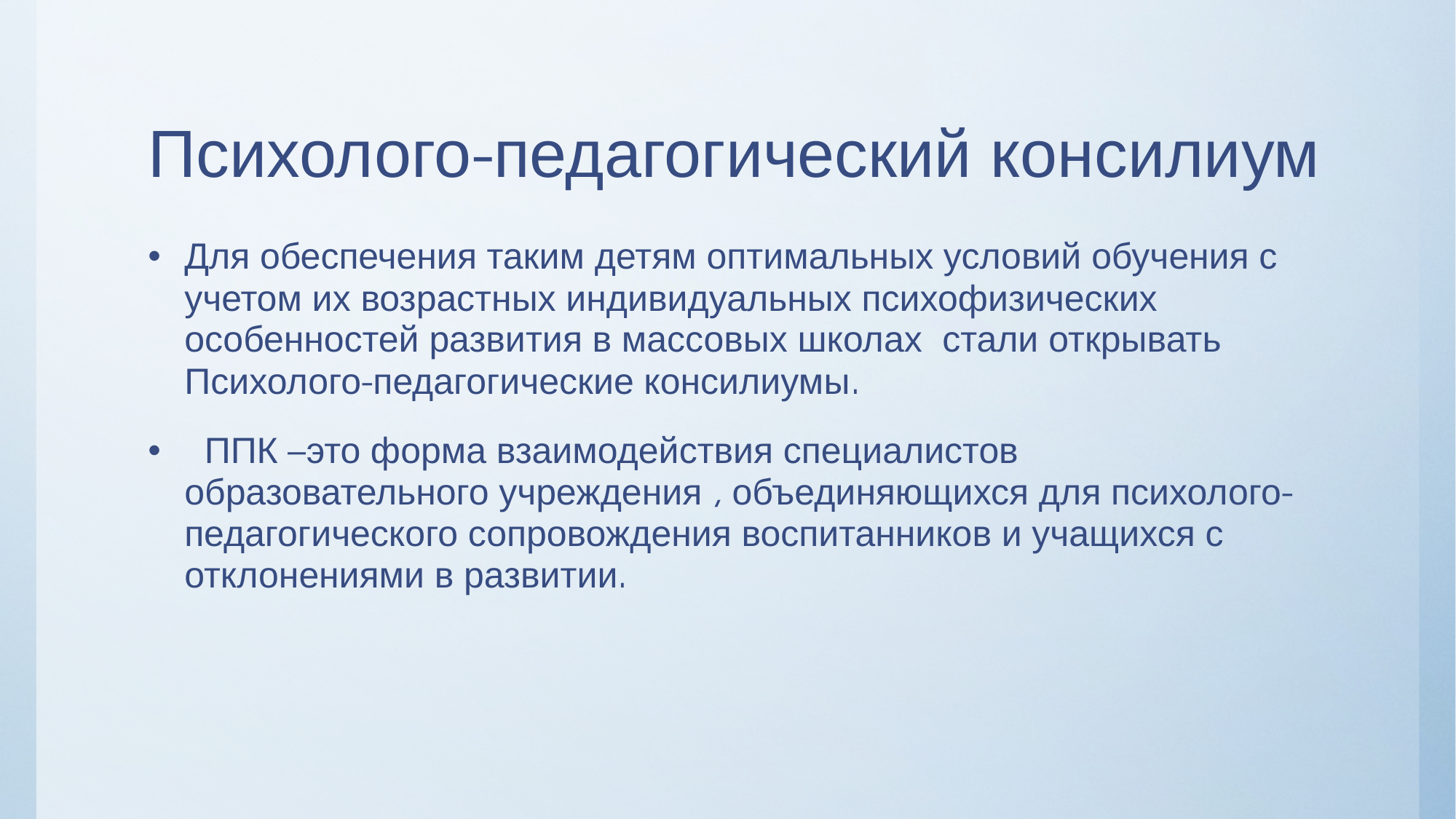

# Психолого-педагогический консилиум
Для обеспечения таким детям оптимальных условий обучения с учетом их возрастных индивидуальных психофизических особенностей развития в массовых школах  стали открывать Психолого-педагогические консилиумы.
  ППК –это форма взаимодействия специалистов  образовательного учреждения , объединяющихся для психолого-педагогического сопровождения воспитанников и учащихся с отклонениями в развитии.